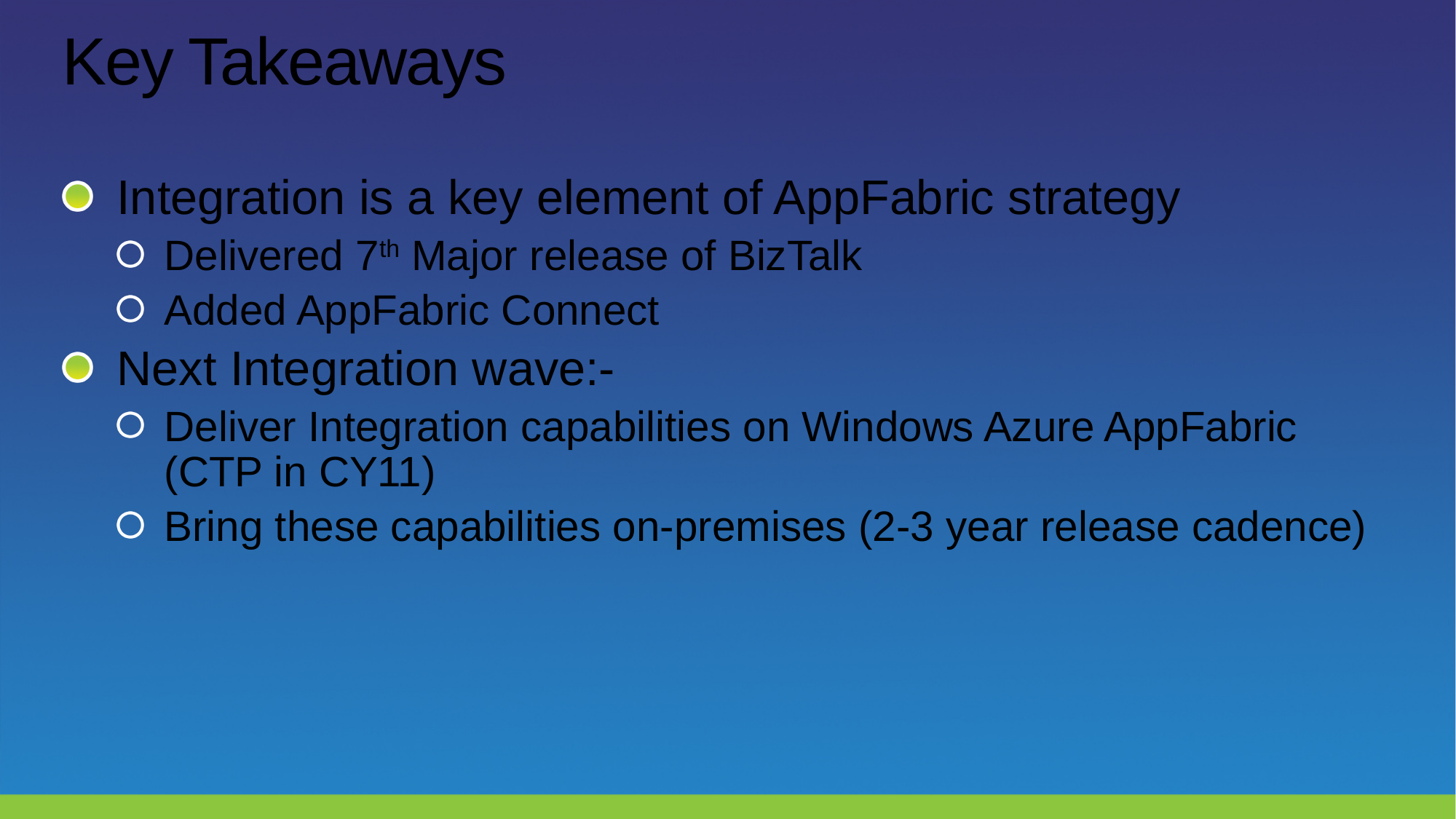

# Key Takeaways
Integration is a key element of AppFabric strategy
Delivered 7th Major release of BizTalk
Added AppFabric Connect
Next Integration wave:-
Deliver Integration capabilities on Windows Azure AppFabric
(CTP in CY11)
Bring these capabilities on-premises (2-3 year release cadence)